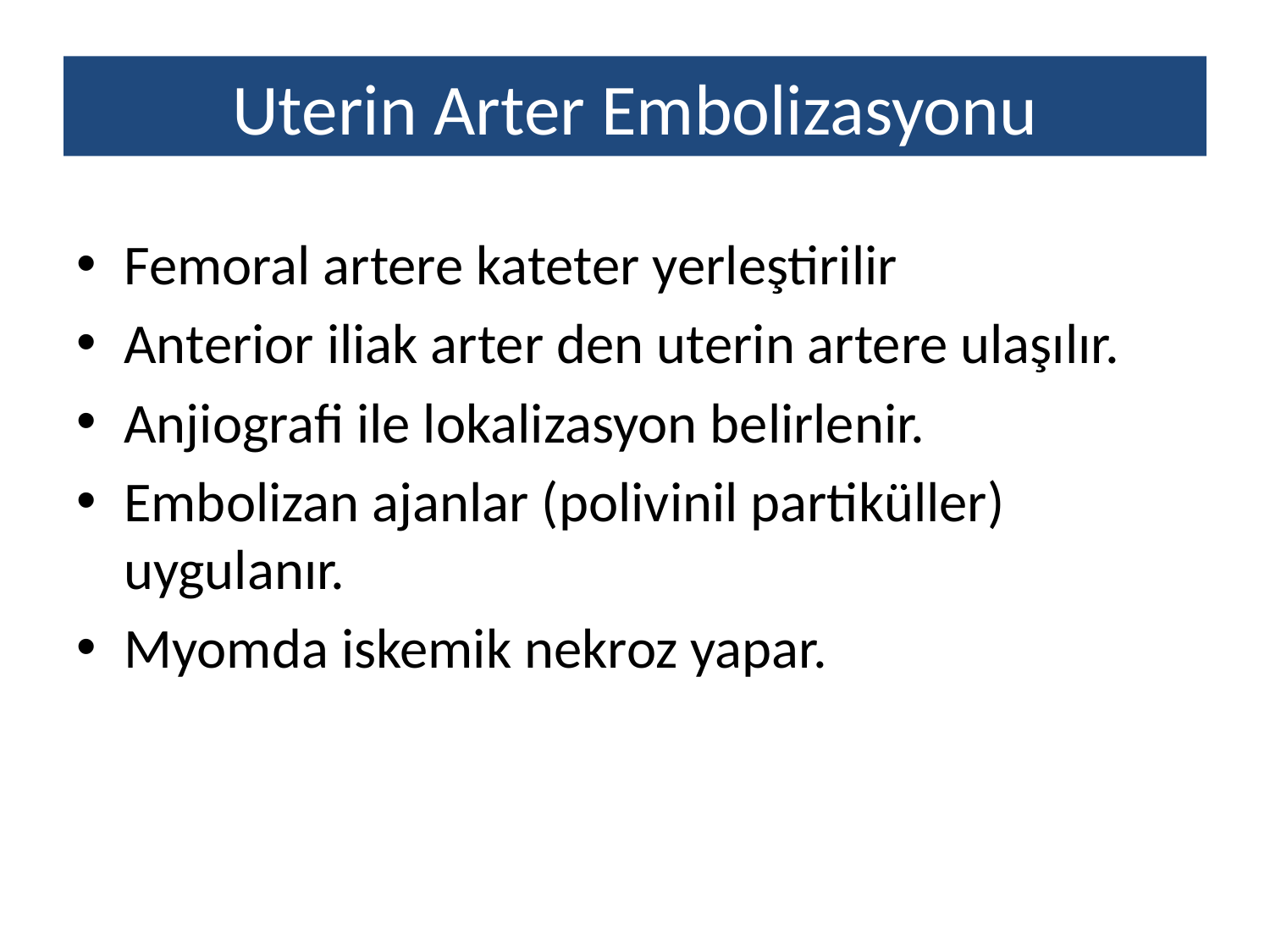

# Uterin Arter Embolizasyonu
Femoral artere kateter yerleştirilir
Anterior iliak arter den uterin artere ulaşılır.
Anjiografi ile lokalizasyon belirlenir.
Embolizan ajanlar (polivinil partiküller) uygulanır.
Myomda iskemik nekroz yapar.